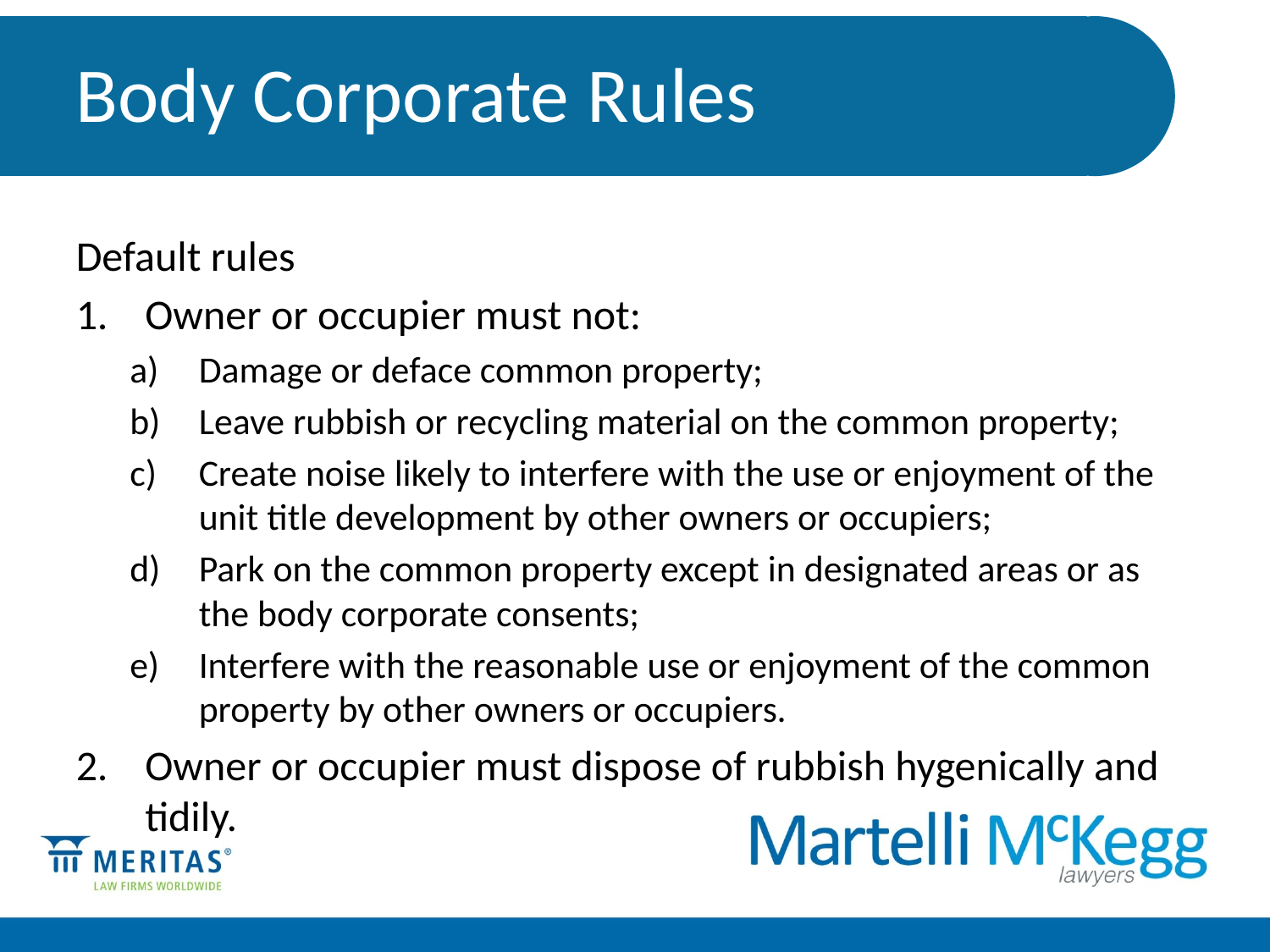

# Body Corporate Rules
Default rules
Owner or occupier must not:
Damage or deface common property;
Leave rubbish or recycling material on the common property;
Create noise likely to interfere with the use or enjoyment of the unit title development by other owners or occupiers;
Park on the common property except in designated areas or as the body corporate consents;
Interfere with the reasonable use or enjoyment of the common property by other owners or occupiers.
Owner or occupier must dispose of rubbish hygenically and tidily.